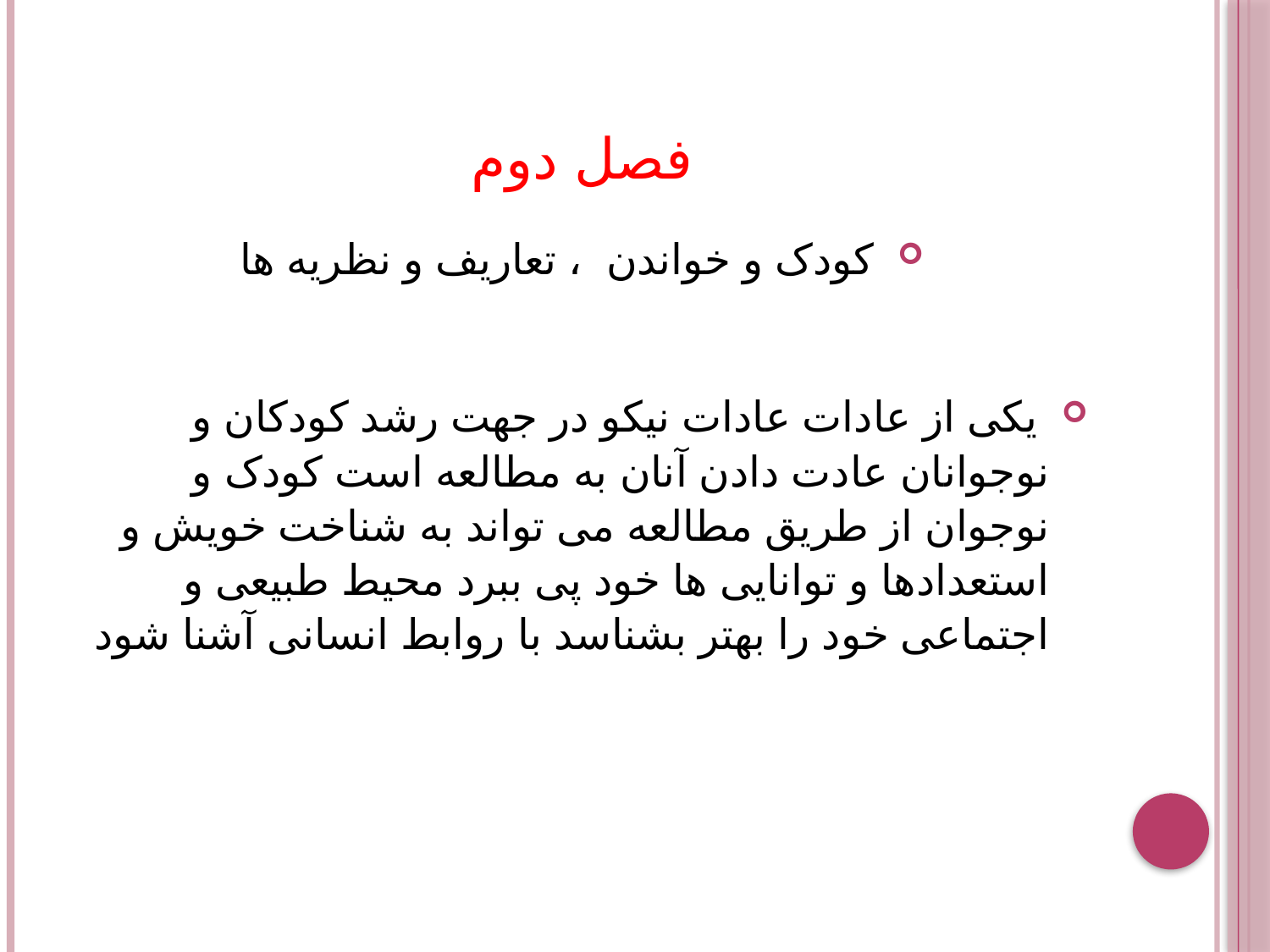

# فصل دوم
 کودک و خواندن  ، تعاریف و نظریه ها

 یکی از عادات عادات نیکو در جهت رشد کودکان و نوجوانان عادت دادن آنان به مطالعه است کودک و نوجوان از طریق مطالعه می تواند به شناخت خویش و استعدادها و توانایی ها خود پی ببرد محیط طبیعی و اجتماعی خود را بهتر بشناسد با روابط انسانی آشنا شود